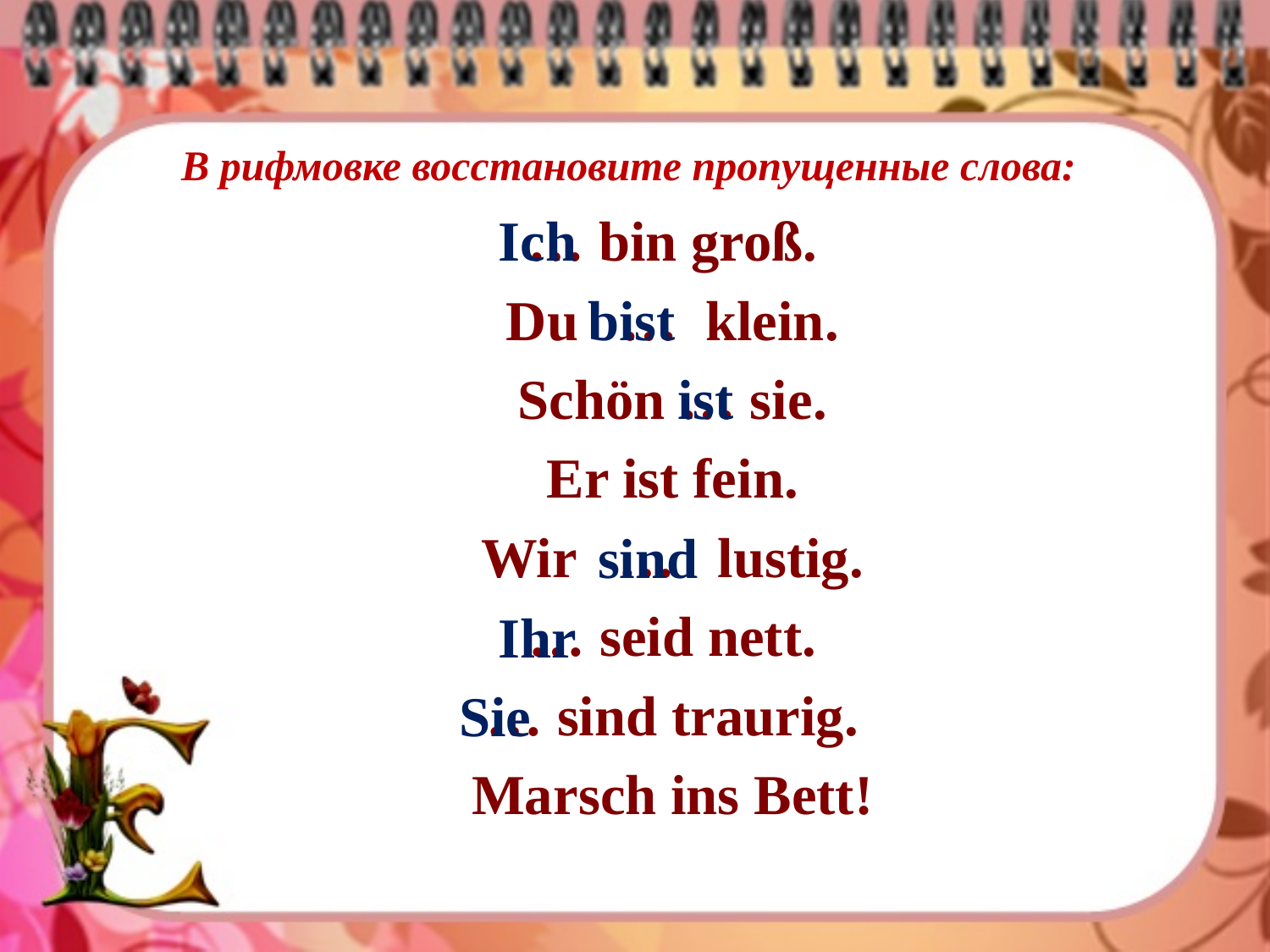

# В рифмовке восстановите пропущенные слова:
… bin groß.
Du   …  klein.
Schön … sie.
Er ist fein.
Wir   …   lustig.
… seid nett.
… sind traurig.
Marsch ins Bett!
Ich
bist
ist
sind
Ihr
Sie